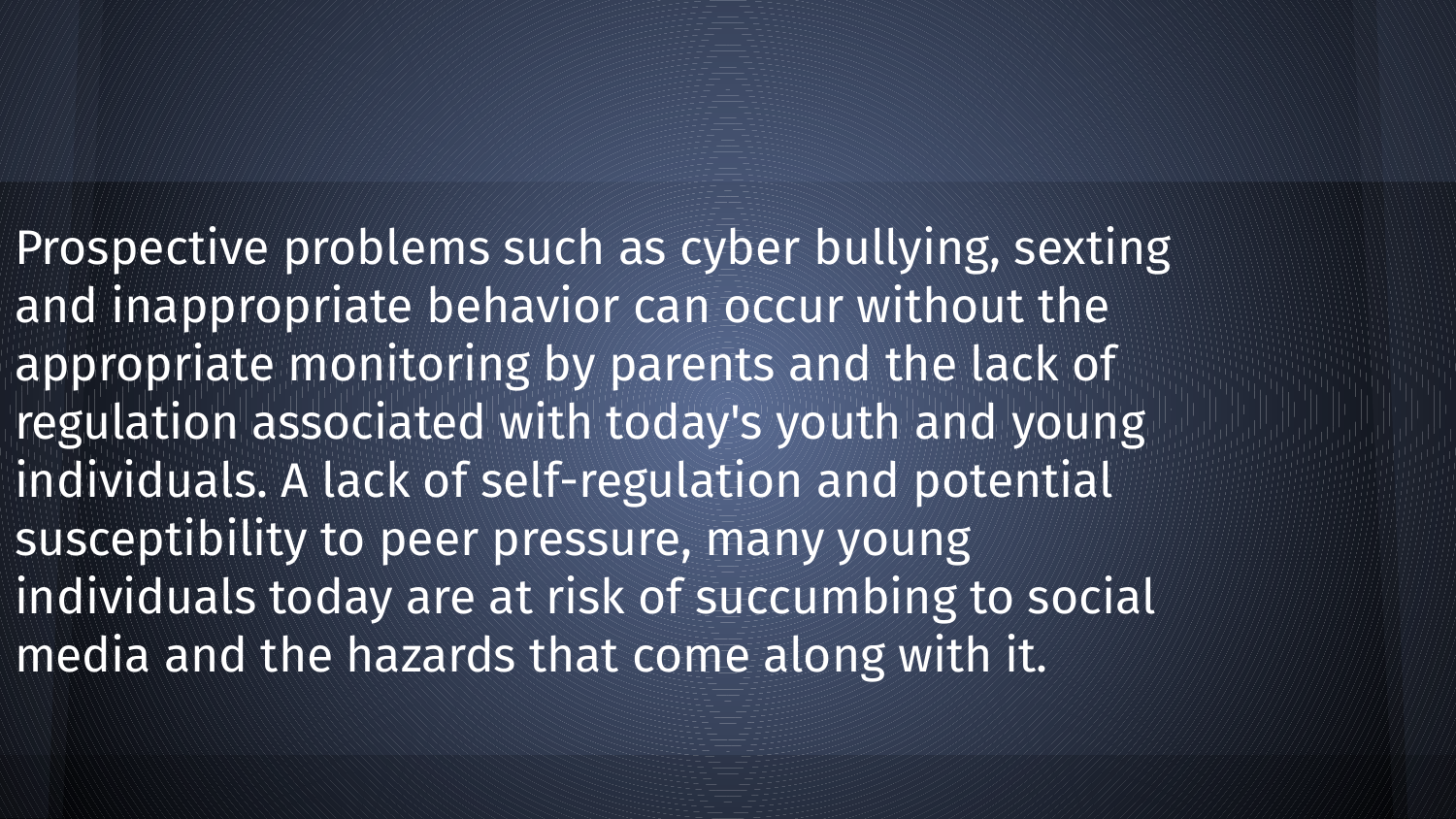

Prospective problems such as cyber bullying, sexting and inappropriate behavior can occur without the appropriate monitoring by parents and the lack of regulation associated with today's youth and young individuals. A lack of self-regulation and potential susceptibility to peer pressure, many young individuals today are at risk of succumbing to social media and the hazards that come along with it.
#